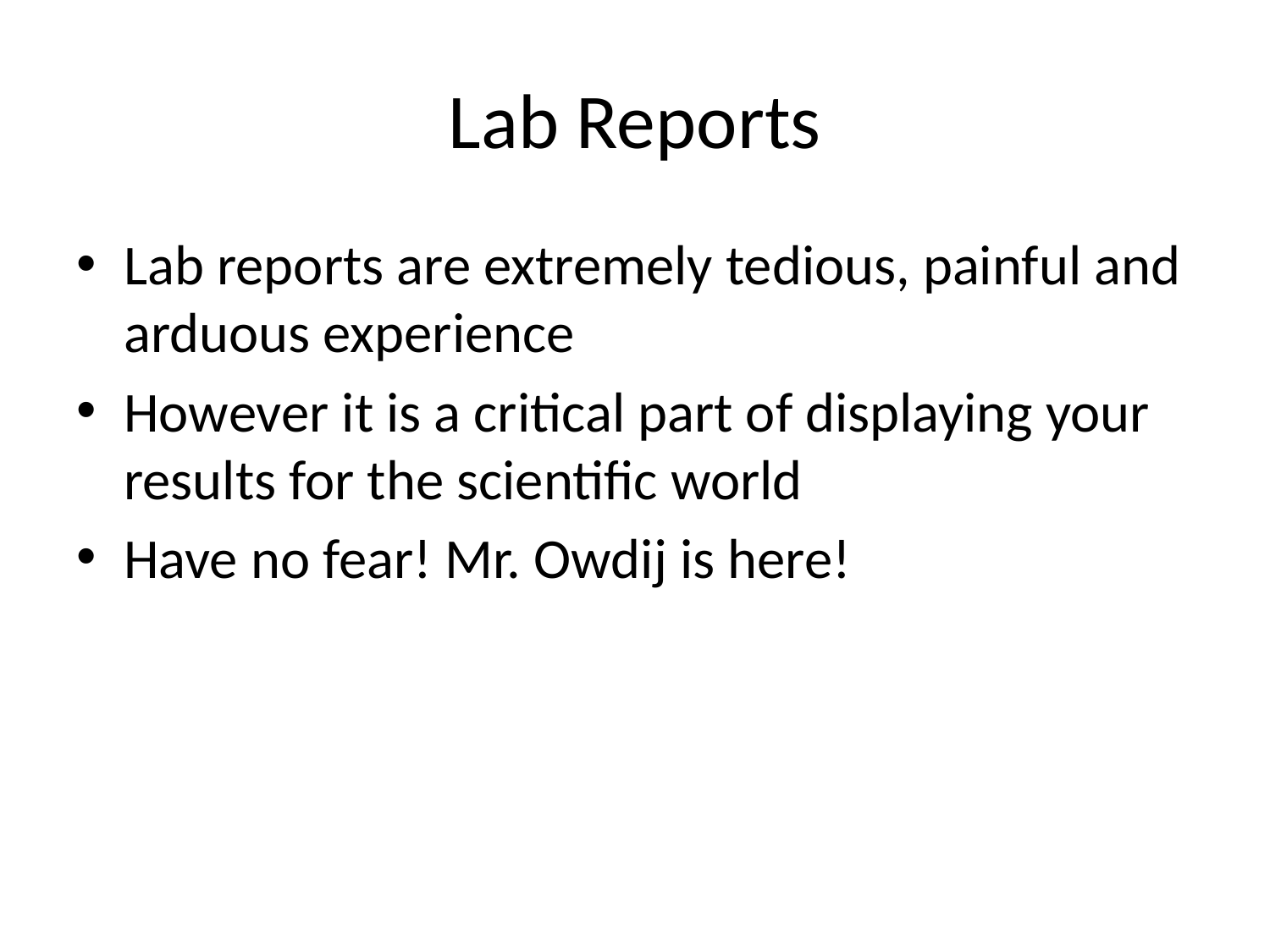

# Lab Reports
Lab reports are extremely tedious, painful and arduous experience
However it is a critical part of displaying your results for the scientific world
Have no fear! Mr. Owdij is here!